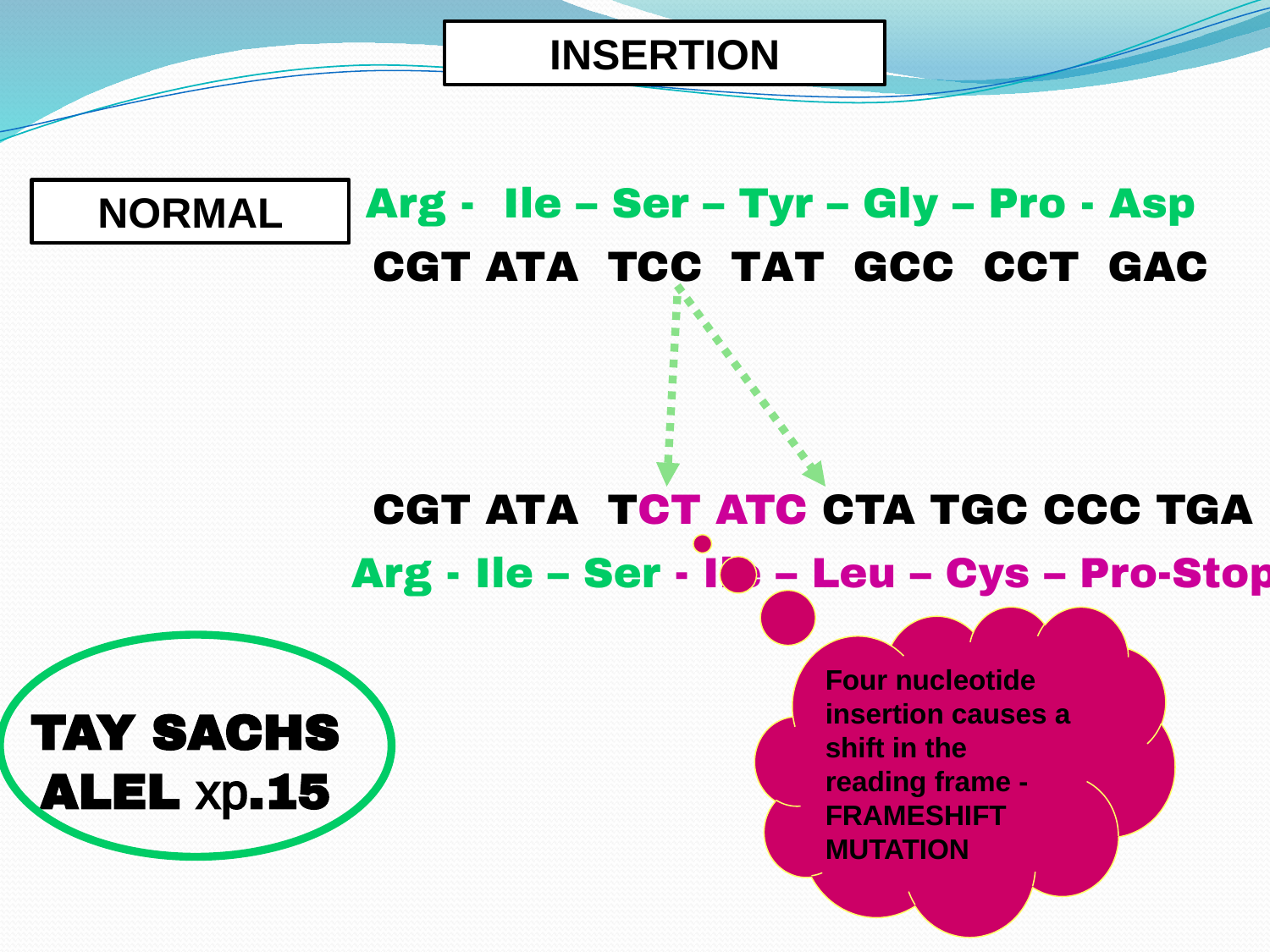

INSERTION
 Arg -  Ile – Ser – Tyr – Gly – Pro - Asp
NORMAL
CGT ATA  TCC  TAT  GCC  CCT  GAC

CGT ATA  TCT ATC CTA TGC CCC TGA
Arg - Ile – Ser - Ile – Leu – Cys – Pro-Stop
Four nucleotide insertion causes a shift in the reading frame - FRAMESHIFT MUTATION

TAY SACHS ALEL хр.15